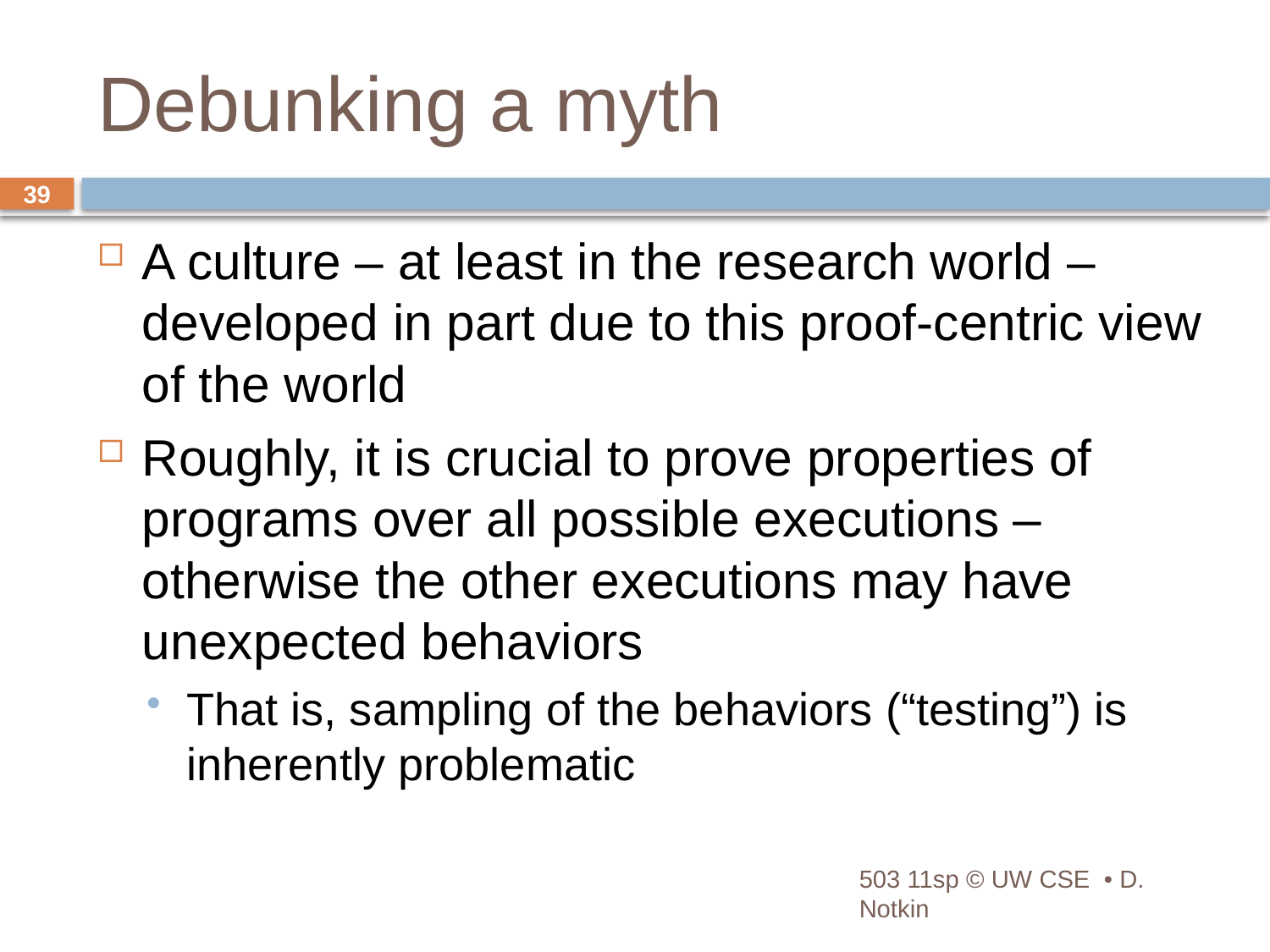

# Debunking a myth
39
A culture – at least in the research world – developed in part due to this proof-centric view of the world
Roughly, it is crucial to prove properties of programs over all possible executions – otherwise the other executions may have unexpected behaviors
That is, sampling of the behaviors (“testing”) is inherently problematic
503 11sp © UW CSE  • D. Notkin